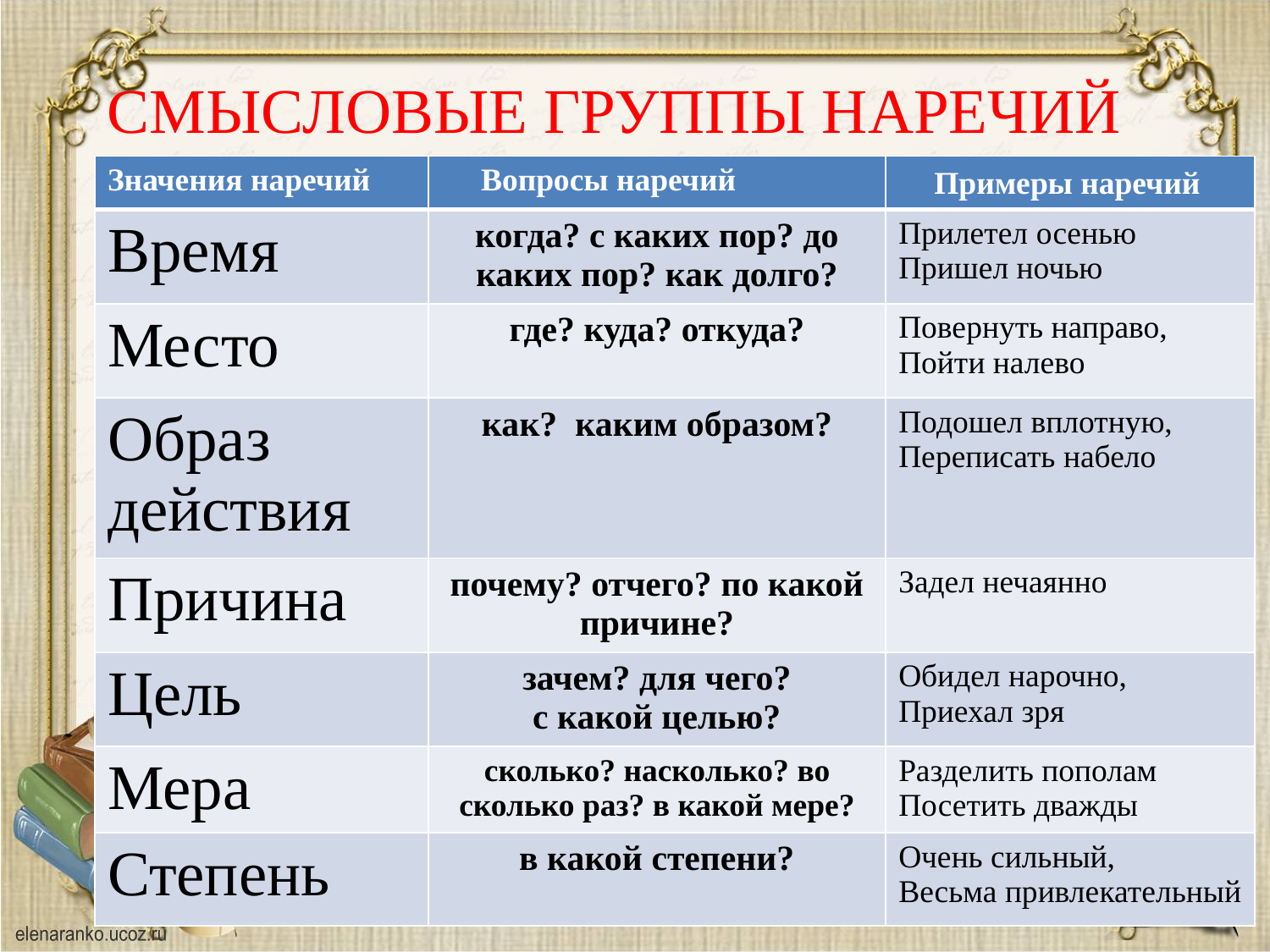

СМЫСЛОВЫЕ ГРУППЫ НАРЕЧИЙ
#
| Значения наречий | Вопросы наречий | Примеры наречий |
| --- | --- | --- |
| Время | когда? с каких пор? до каких пор? как долго? | Прилетел осенью Пришел ночью |
| Место | где? куда? откуда? | Повернуть направо, Пойти налево |
| Образ действия | как? каким образом? | Подошел вплотную, Переписать набело |
| Причина | почему? отчего? по какой причине? | Задел нечаянно |
| Цель | зачем? для чего? с какой целью? | Обидел нарочно, Приехал зря |
| Мера | сколько? насколько? во сколько раз? в какой мере? | Разделить пополам Посетить дважды |
| Степень | в какой степени? | Очень сильный, Весьма привлекательный |